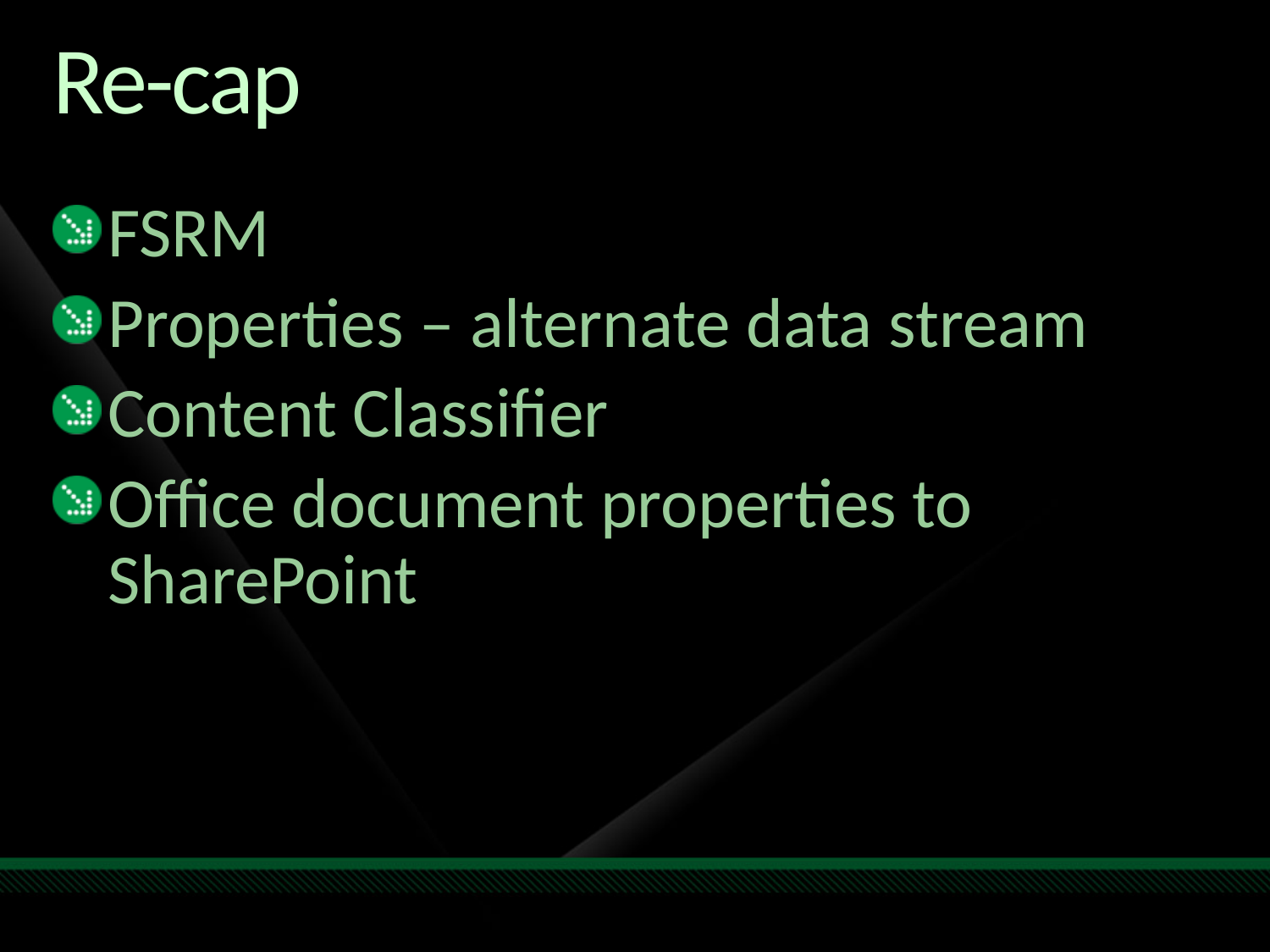

# Re-cap
FSRM
Properties – alternate data stream
Content Classifier
Office document properties to SharePoint